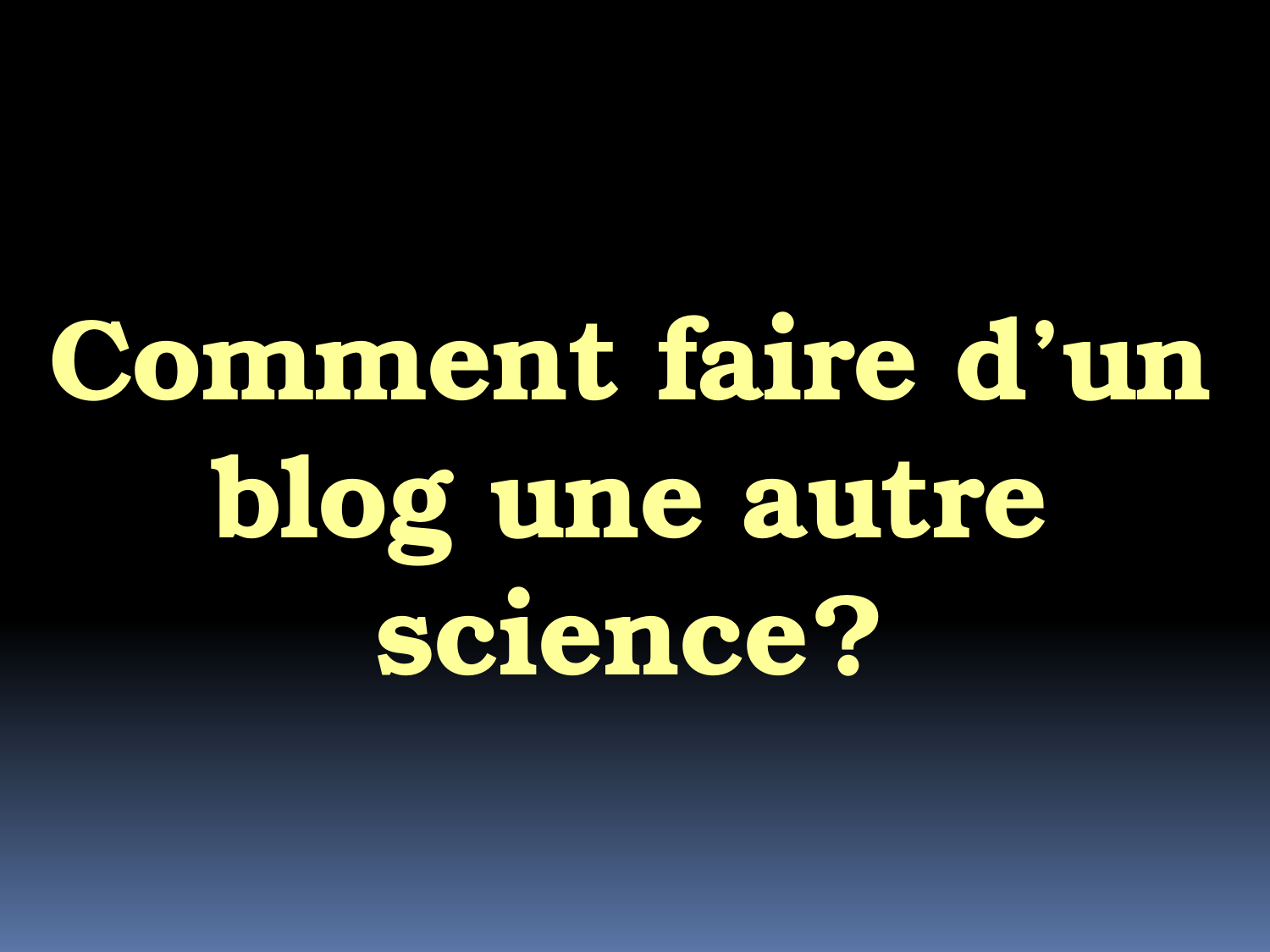

# Comment faire d’un blog une autre science?